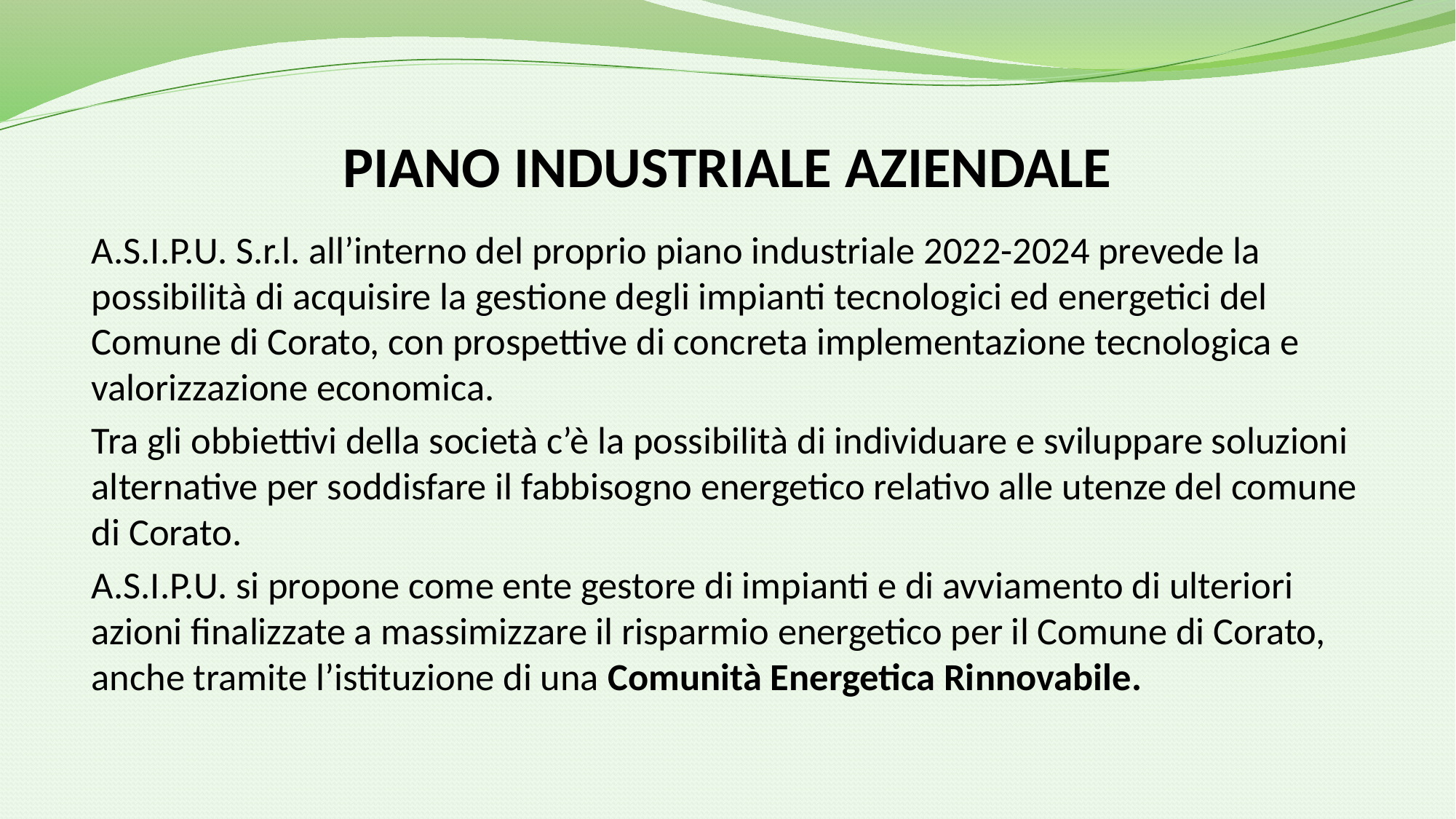

# PIANO INDUSTRIALE AZIENDALE
A.S.I.P.U. S.r.l. all’interno del proprio piano industriale 2022-2024 prevede la possibilità di acquisire la gestione degli impianti tecnologici ed energetici del Comune di Corato, con prospettive di concreta implementazione tecnologica e valorizzazione economica.
Tra gli obbiettivi della società c’è la possibilità di individuare e sviluppare soluzioni alternative per soddisfare il fabbisogno energetico relativo alle utenze del comune di Corato.
A.S.I.P.U. si propone come ente gestore di impianti e di avviamento di ulteriori azioni finalizzate a massimizzare il risparmio energetico per il Comune di Corato, anche tramite l’istituzione di una Comunità Energetica Rinnovabile.